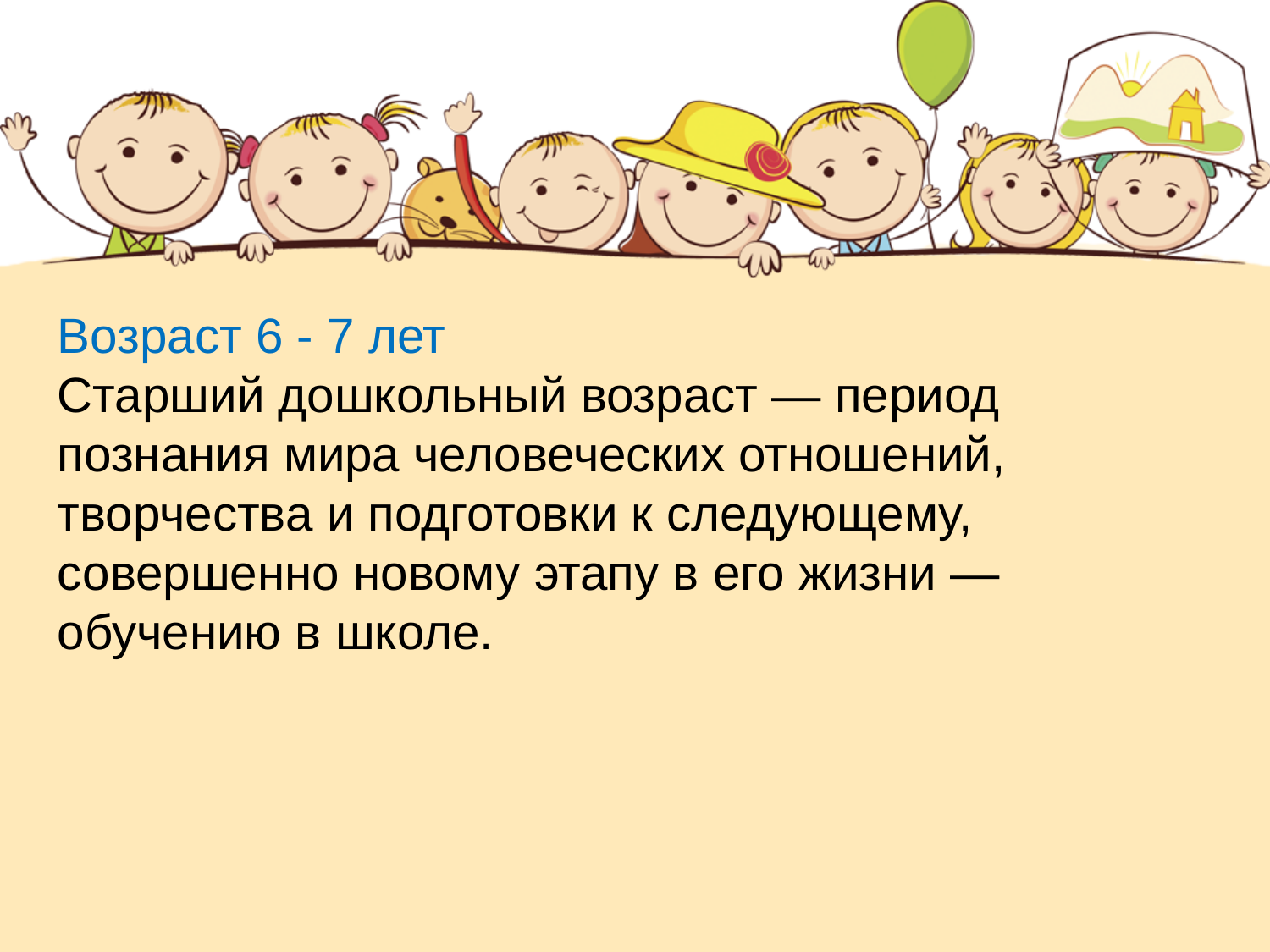

Возраст 6 - 7 лет
Старший дошкольный возраст — период познания мира человеческих отношений, творчества и подготовки к следующему, совершенно новому этапу в его жизни — обучению в школе.